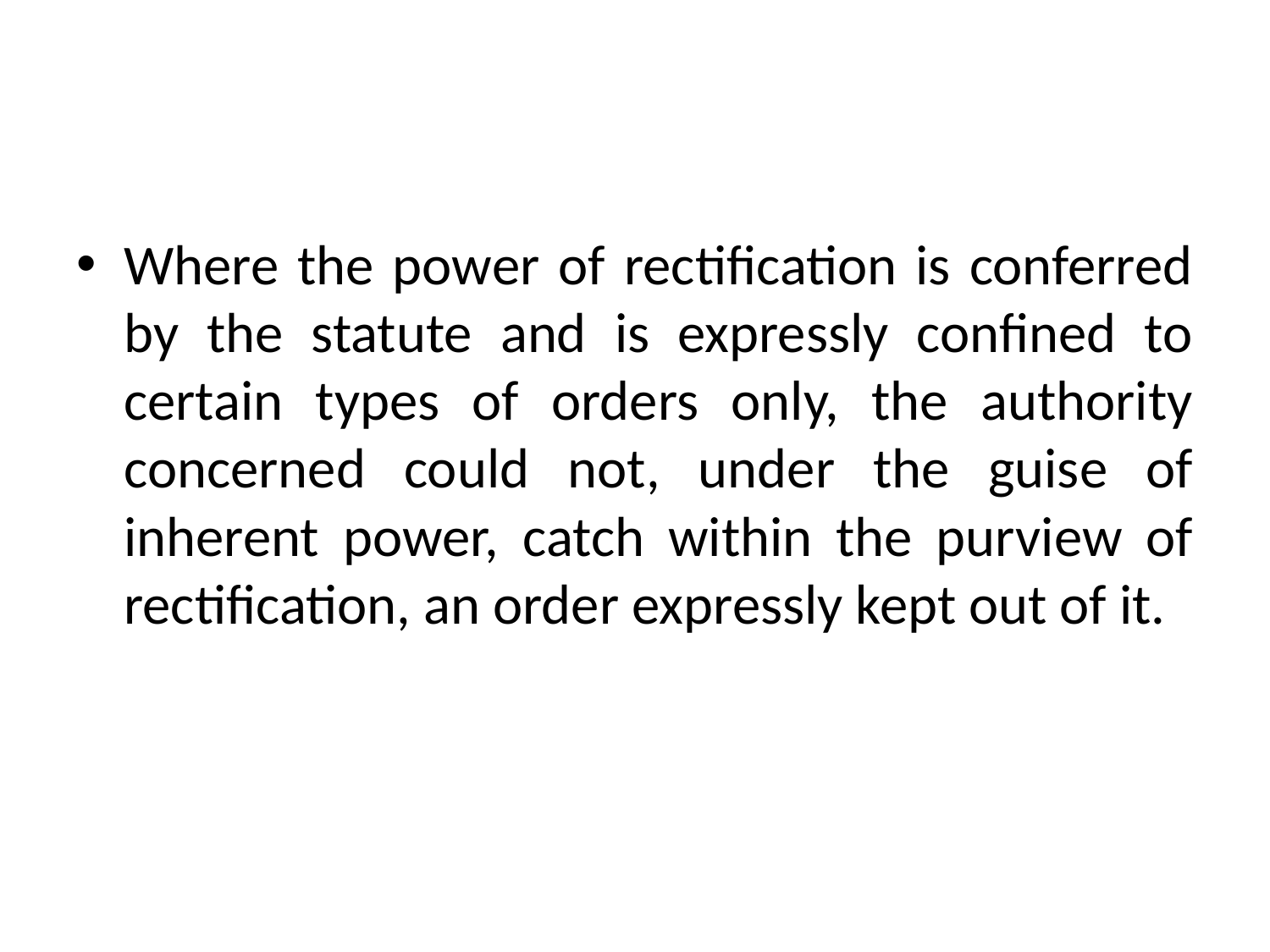

#
Where the power of rectification is conferred by the statute and is expressly confined to certain types of orders only, the authority concerned could not, under the guise of inherent power, catch within the purview of rectification, an order expressly kept out of it.